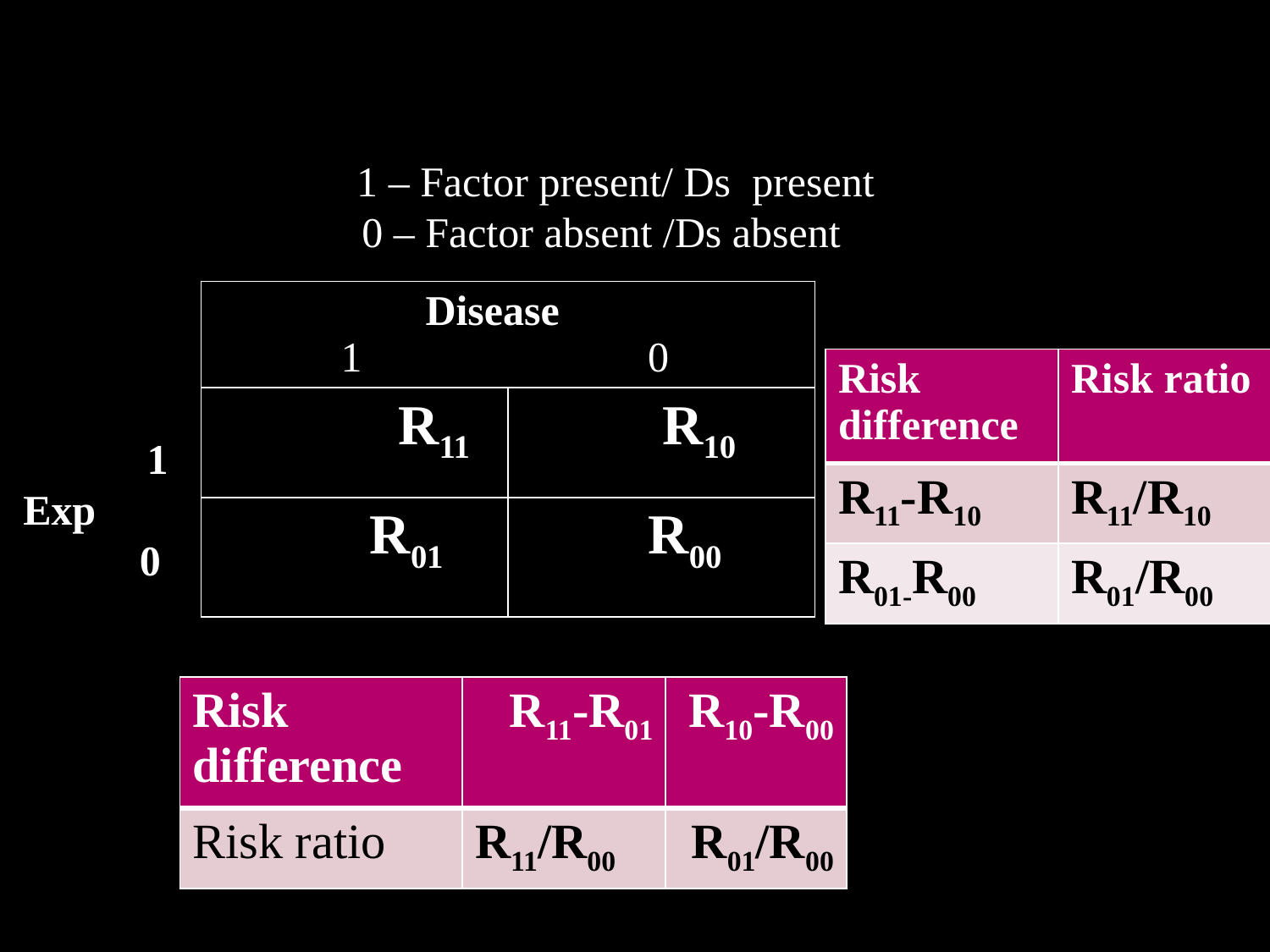

#
  1 – Factor present/ Ds  present
  0 – Factor absent /Ds absent
| Disease 1 0 |  |
| --- | --- |
| R11 | R10 |
| R01 | R00 |
| Risk difference | Risk ratio |
| --- | --- |
| R11-R10 | R11/R10 |
| R01-R00 | R01/R00 |
             1
Exp
           0

| Risk difference | R11-R01 | R10-R00 |
| --- | --- | --- |
| Risk ratio | R11/R00 | R01/R00 |